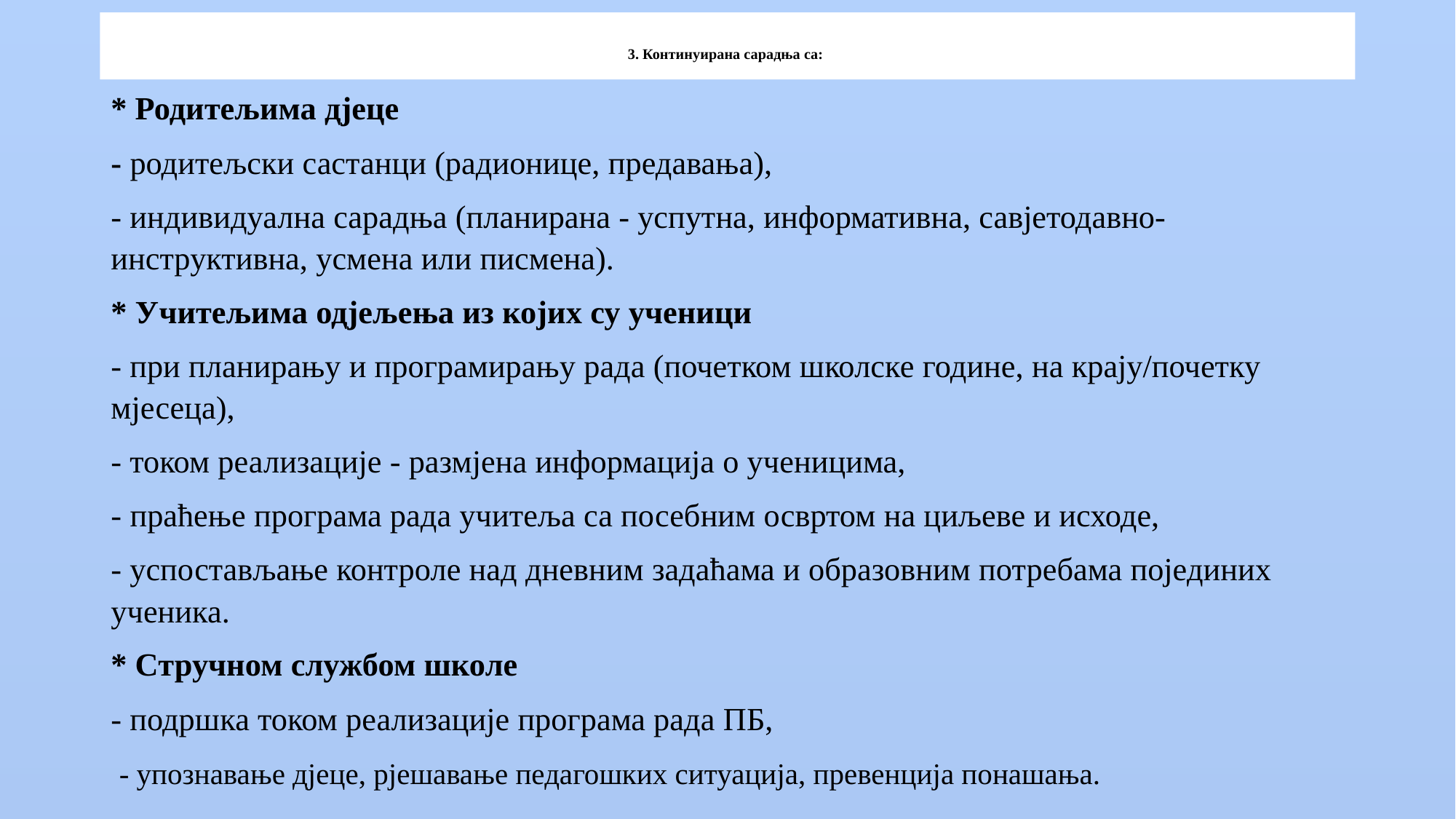

# 3. Континуирана сарадња са:
* Родитељима дјеце
- родитељски састанци (радионице, предавања),
- индивидуална сарадња (планирана - успутна, информативна, савјетодавно-инструктивна, усмена или писмена).
* Учитељима одјељења из којих су ученици
- при планирању и програмирању рада (почетком школске године, на крају/почетку мјесеца),
- током реализације - размјена информација о ученицима,
- праћење програма рада учитеља са посебним освртом на циљеве и исходе,
- успостављање контроле над дневним задаћама и образовним потребама појединих ученика.
* Стручном службом школе
- подршка током реализације програма рада ПБ,
 - упознавање дјеце, рјешавање педагошких ситуација, превенција понашања.